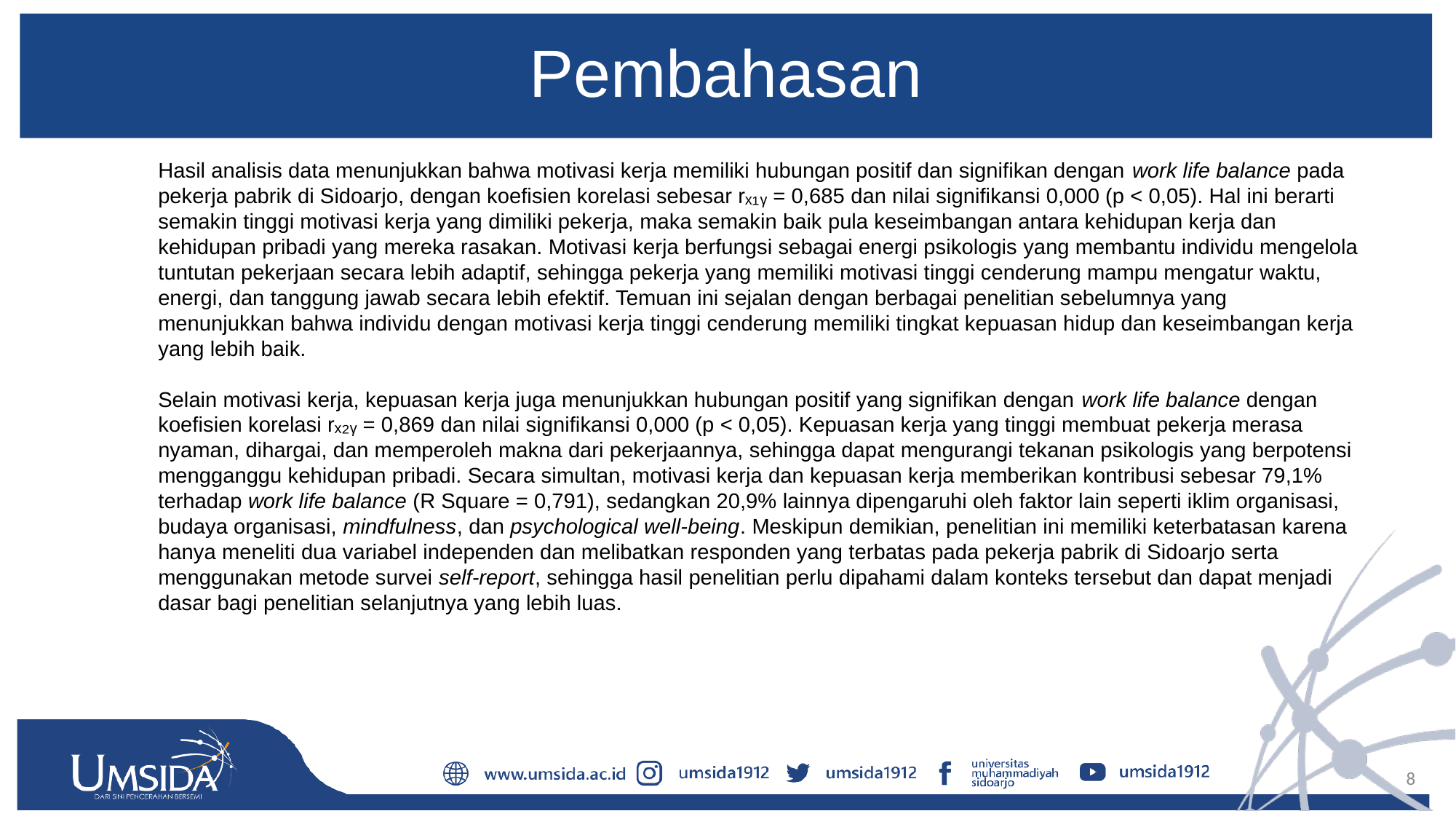

# Pembahasan
Hasil analisis data menunjukkan bahwa motivasi kerja memiliki hubungan positif dan signifikan dengan work life balance pada pekerja pabrik di Sidoarjo, dengan koefisien korelasi sebesar rₓ₁ᵧ = 0,685 dan nilai signifikansi 0,000 (p < 0,05). Hal ini berarti semakin tinggi motivasi kerja yang dimiliki pekerja, maka semakin baik pula keseimbangan antara kehidupan kerja dan kehidupan pribadi yang mereka rasakan. Motivasi kerja berfungsi sebagai energi psikologis yang membantu individu mengelola tuntutan pekerjaan secara lebih adaptif, sehingga pekerja yang memiliki motivasi tinggi cenderung mampu mengatur waktu, energi, dan tanggung jawab secara lebih efektif. Temuan ini sejalan dengan berbagai penelitian sebelumnya yang menunjukkan bahwa individu dengan motivasi kerja tinggi cenderung memiliki tingkat kepuasan hidup dan keseimbangan kerja yang lebih baik.

Selain motivasi kerja, kepuasan kerja juga menunjukkan hubungan positif yang signifikan dengan work life balance dengan koefisien korelasi rₓ₂ᵧ = 0,869 dan nilai signifikansi 0,000 (p < 0,05). Kepuasan kerja yang tinggi membuat pekerja merasa nyaman, dihargai, dan memperoleh makna dari pekerjaannya, sehingga dapat mengurangi tekanan psikologis yang berpotensi mengganggu kehidupan pribadi. Secara simultan, motivasi kerja dan kepuasan kerja memberikan kontribusi sebesar 79,1% terhadap work life balance (R Square = 0,791), sedangkan 20,9% lainnya dipengaruhi oleh faktor lain seperti iklim organisasi, budaya organisasi, mindfulness, dan psychological well-being. Meskipun demikian, penelitian ini memiliki keterbatasan karena hanya meneliti dua variabel independen dan melibatkan responden yang terbatas pada pekerja pabrik di Sidoarjo serta menggunakan metode survei self-report, sehingga hasil penelitian perlu dipahami dalam konteks tersebut dan dapat menjadi dasar bagi penelitian selanjutnya yang lebih luas.